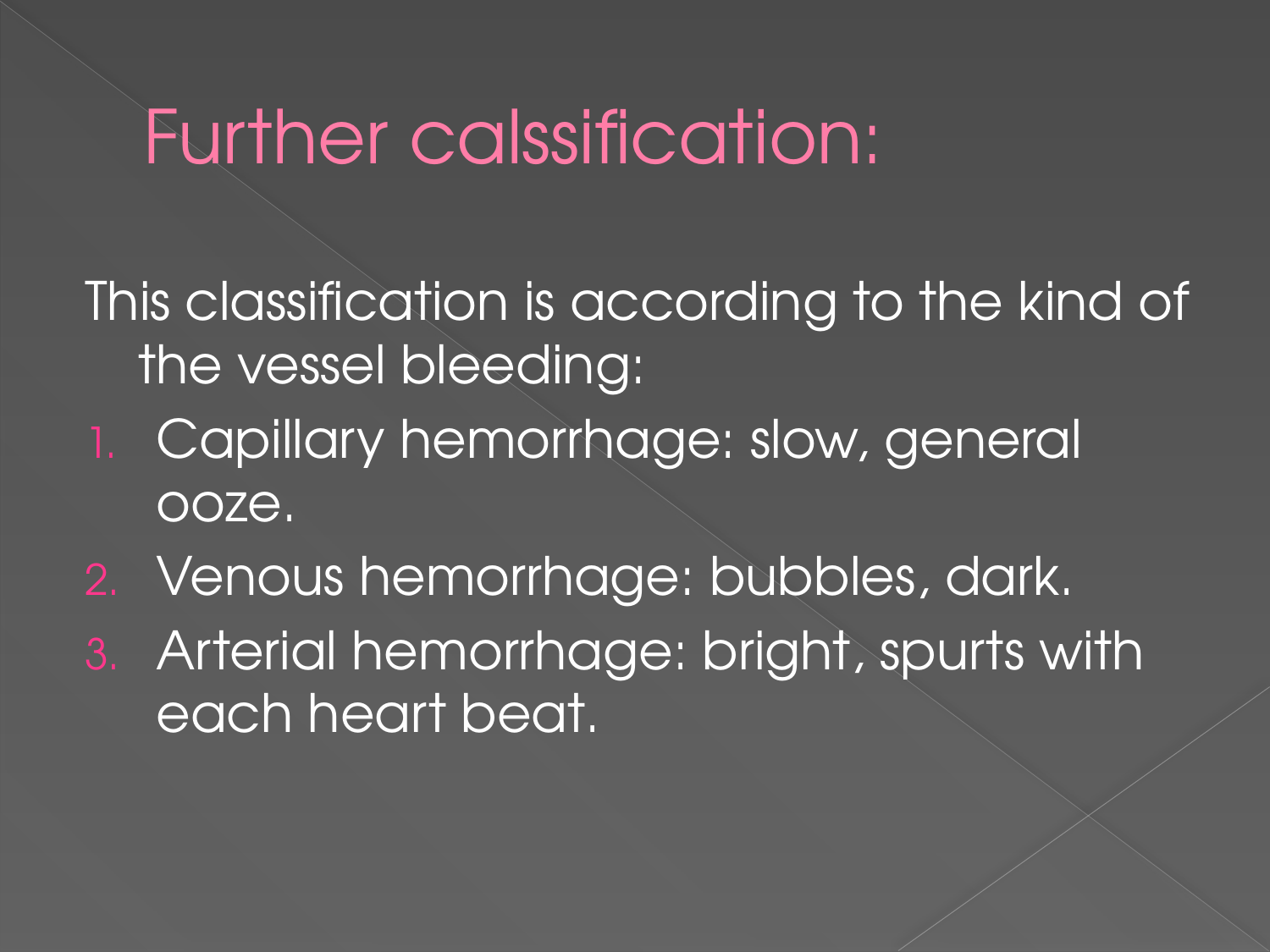

# Further calssification:
This classification is according to the kind of the vessel bleeding:
Capillary hemorrhage: slow, general ooze.
Venous hemorrhage: bubbles, dark.
Arterial hemorrhage: bright, spurts with each heart beat.